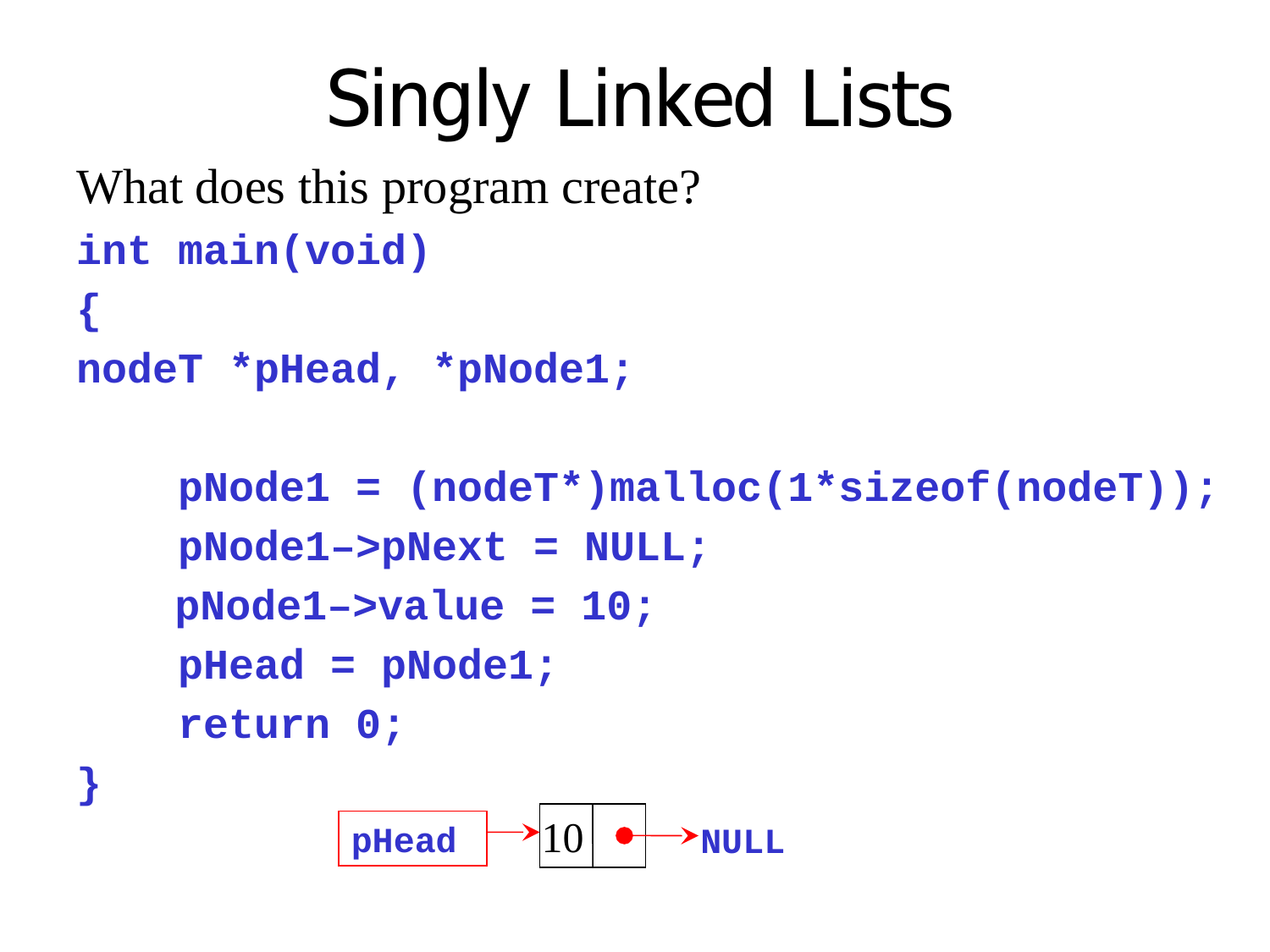

# Singly Linked Lists
What does this program create?
int main(void)
{
nodeT *pHead, *pNode1;

    pNode1 = (nodeT*)malloc(1*sizeof(nodeT));
    pNode1–>pNext = NULL;
	  pNode1–>value = 10;
    pHead = pNode1;
    return 0;
}
10

pHead
NULL